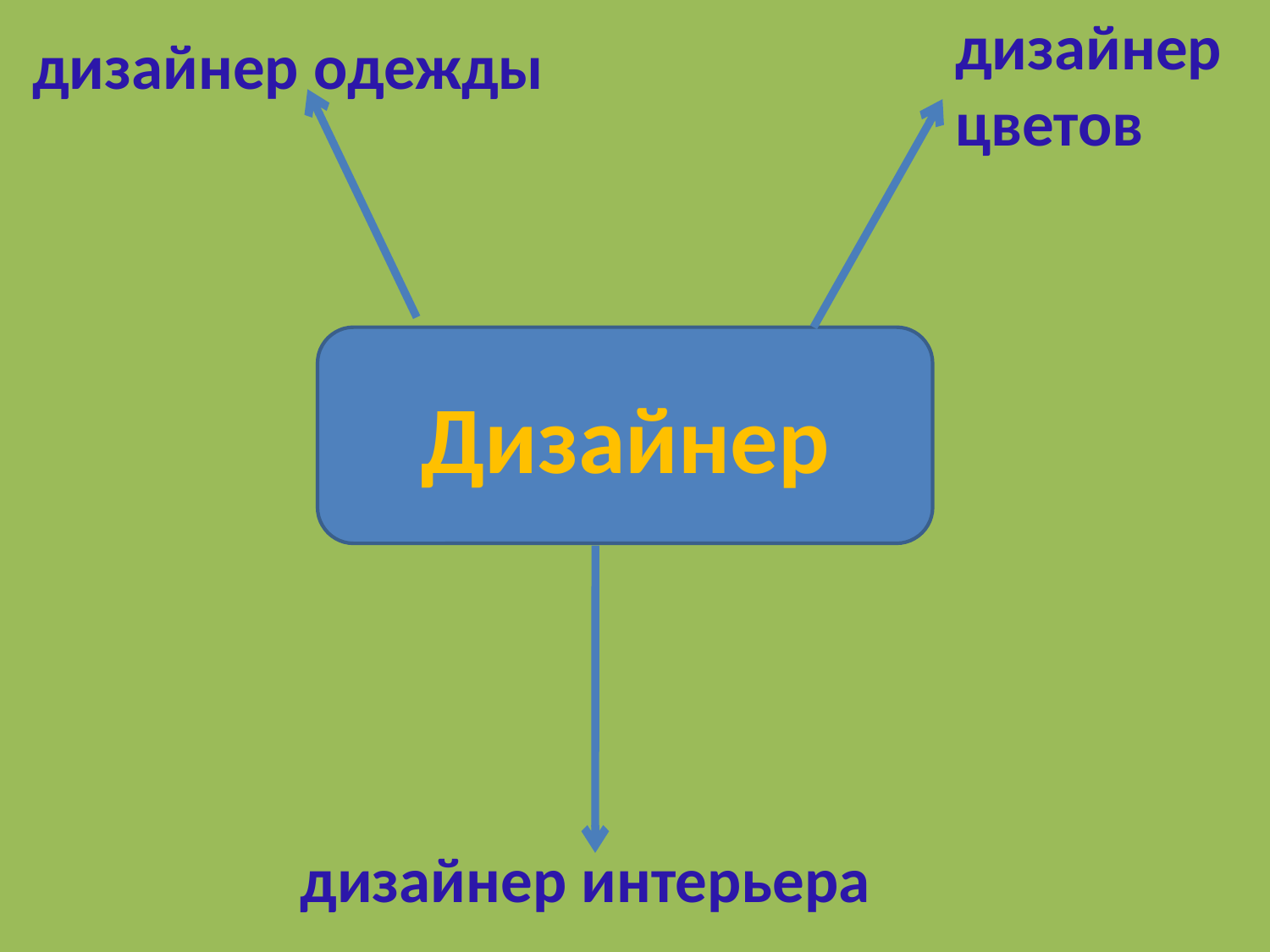

дизайнер цветов
дизайнер одежды
Дизайнер
дизайнер интерьера